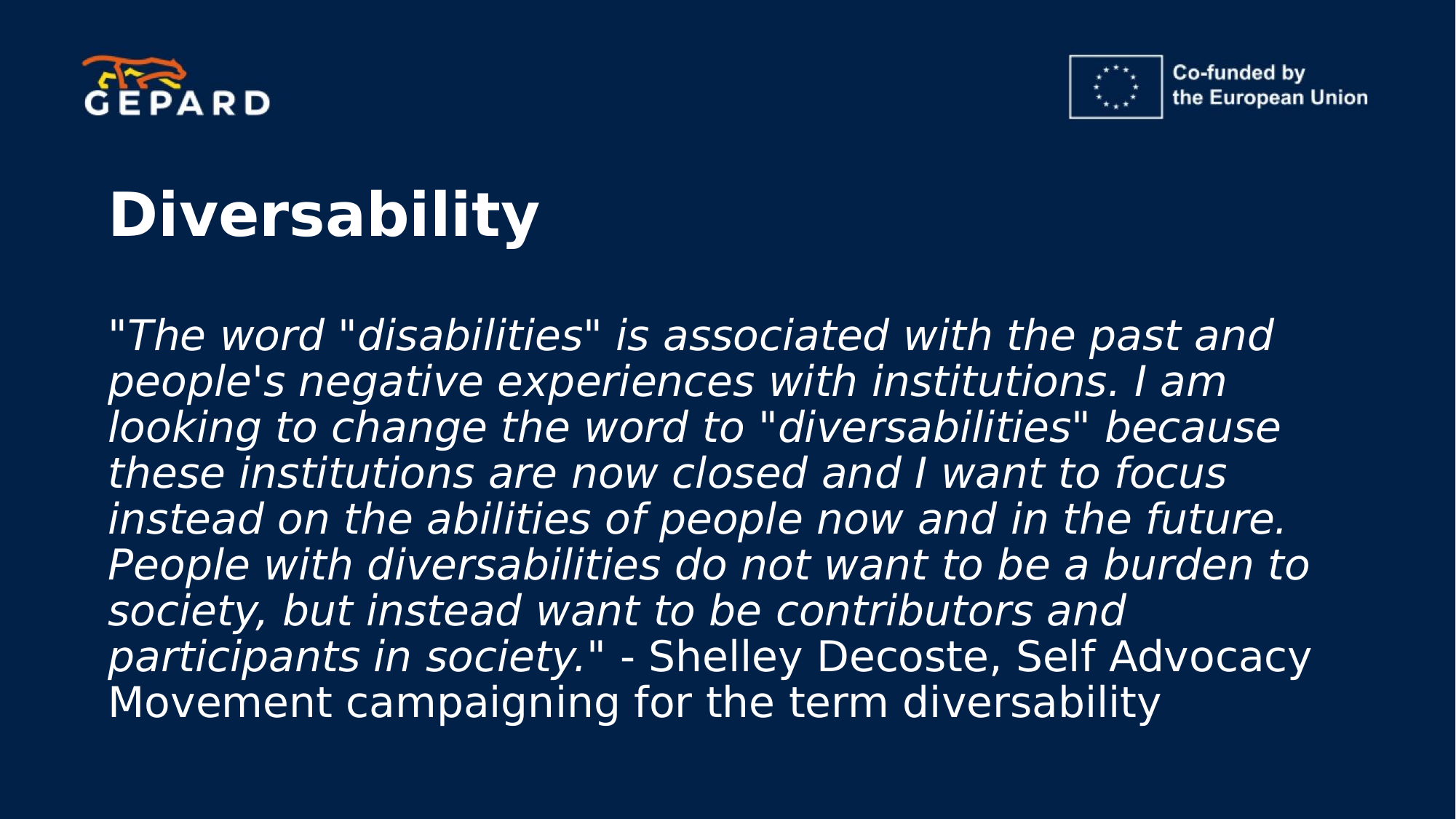

# Diversability
"The word "disabilities" is associated with the past and people's negative experiences with institutions. I am looking to change the word to "diversabilities" because these institutions are now closed and I want to focus instead on the abilities of people now and in the future. People with diversabilities do not want to be a burden to society, but instead want to be contributors and participants in society." - Shelley Decoste, Self Advocacy Movement campaigning for the term diversability